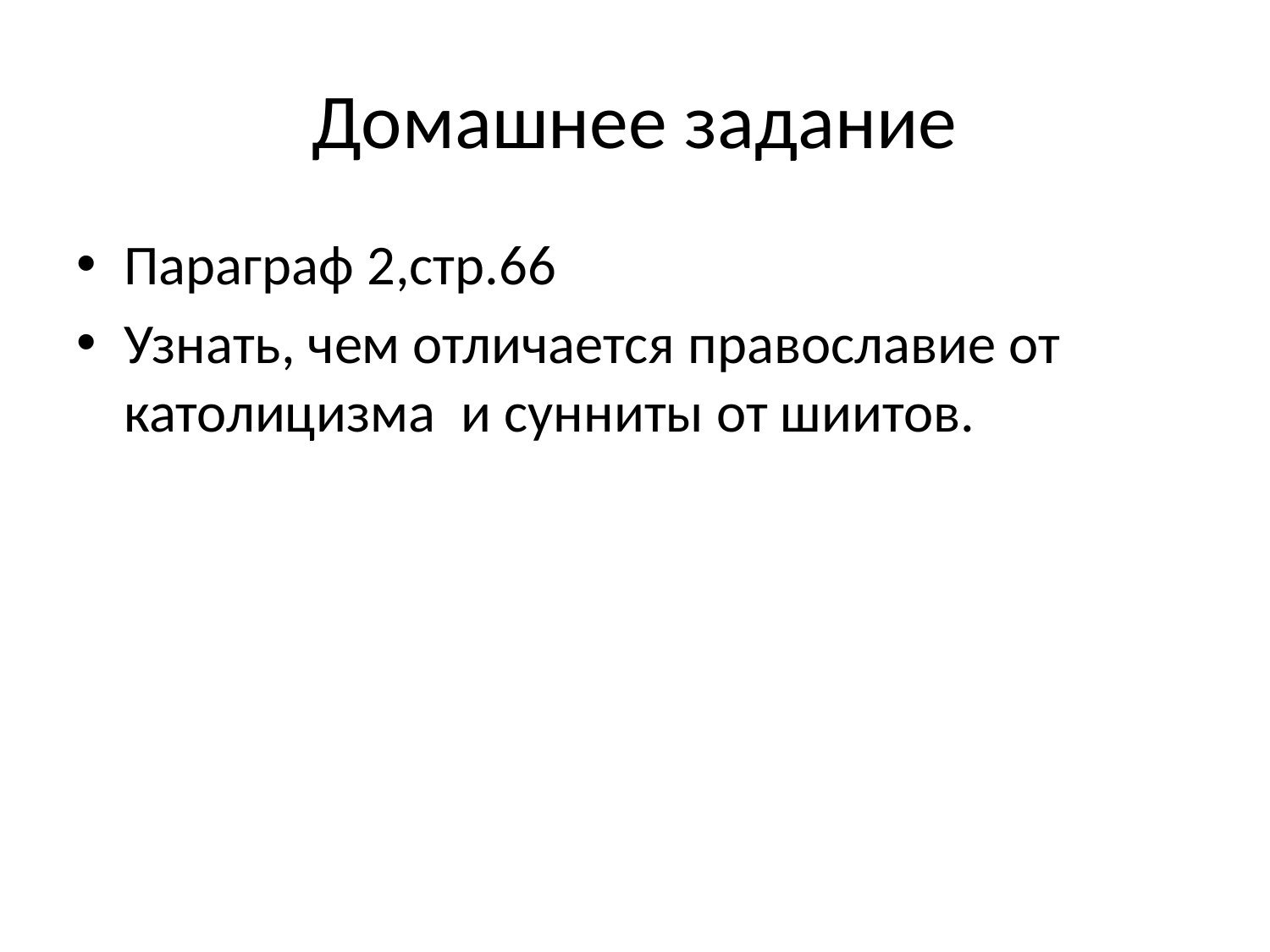

# Домашнее задание
Параграф 2,стр.66
Узнать, чем отличается православие от католицизма  и сунниты от шиитов.